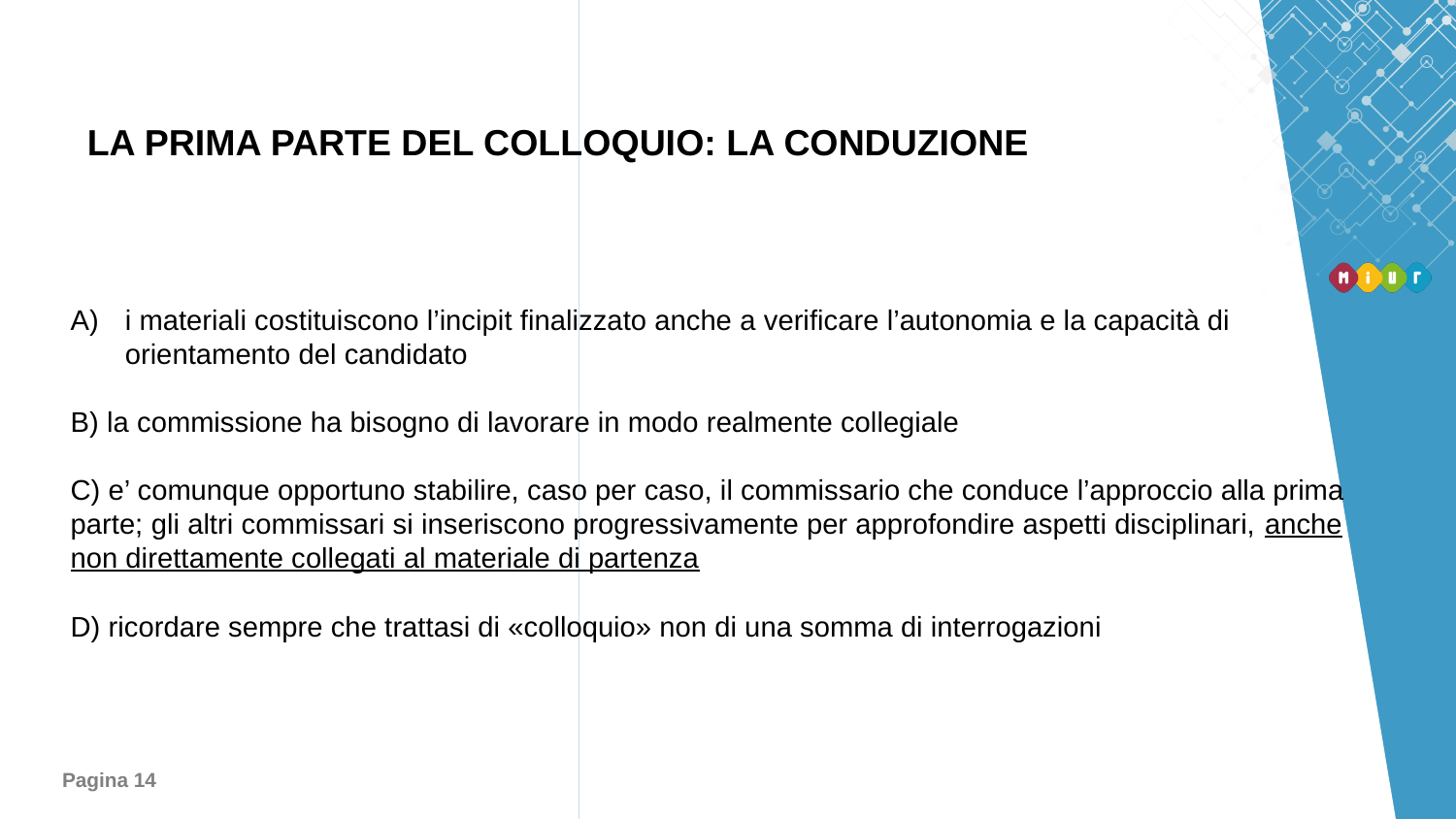

LA PRIMA PARTE DEL COLLOQUIO: LA CONDUZIONE

i materiali costituiscono l’incipit finalizzato anche a verificare l’autonomia e la capacità di orientamento del candidato

B) la commissione ha bisogno di lavorare in modo realmente collegiale

C) e’ comunque opportuno stabilire, caso per caso, il commissario che conduce l’approccio alla prima parte; gli altri commissari si inseriscono progressivamente per approfondire aspetti disciplinari, anche non direttamente collegati al materiale di partenza

D) ricordare sempre che trattasi di «colloquio» non di una somma di interrogazioni